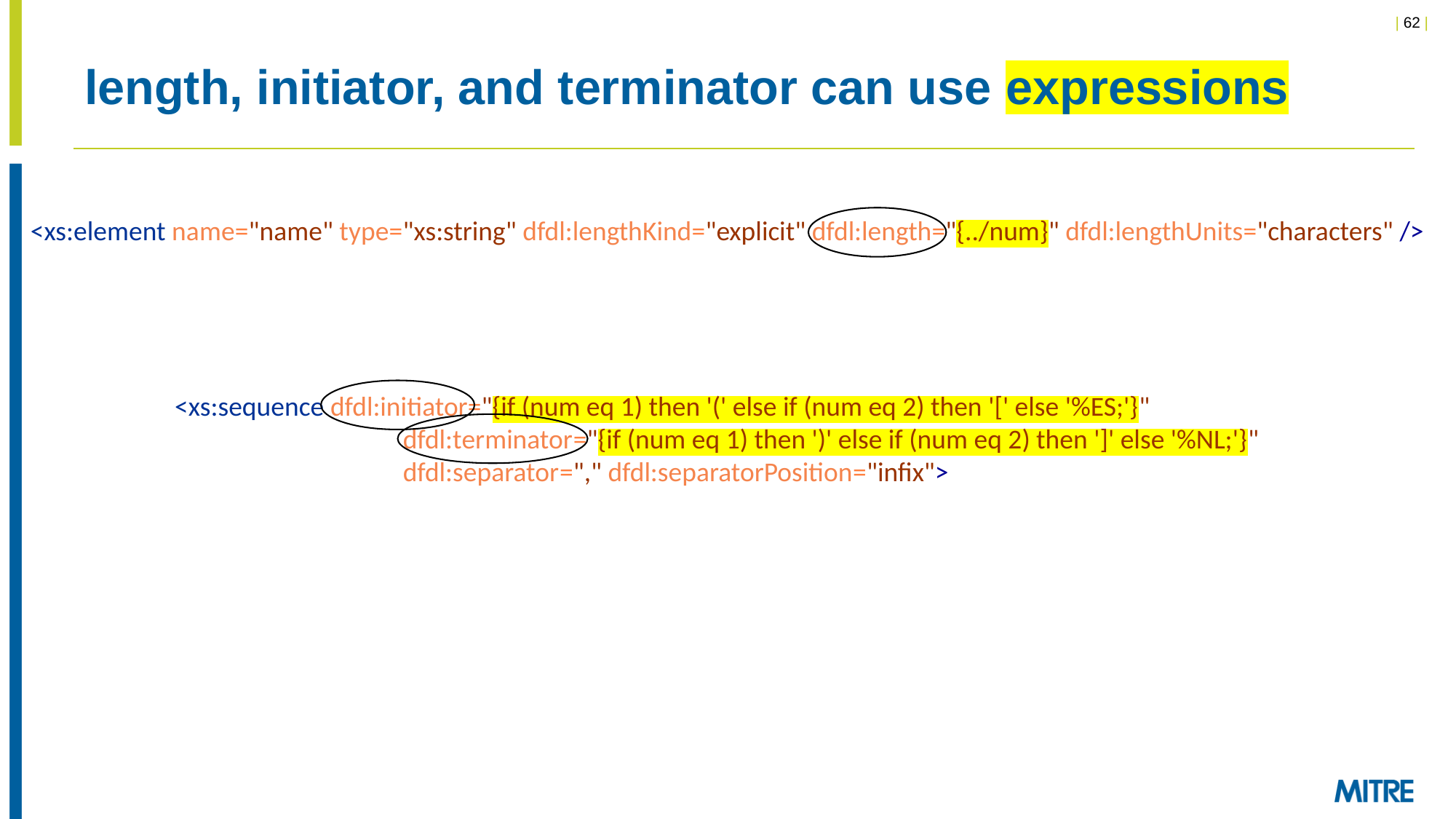

# length, initiator, and terminator can use expressions
<xs:element name="name" type="xs:string" dfdl:lengthKind="explicit" dfdl:length="{../num}" dfdl:lengthUnits="characters" />

<xs:sequence dfdl:initiator="{if (num eq 1) then '(' else if (num eq 2) then '[' else '%ES;'}"
                                     dfdl:terminator="{if (num eq 1) then ')' else if (num eq 2) then ']' else '%NL;'}"
                                     dfdl:separator="," dfdl:separatorPosition="infix">